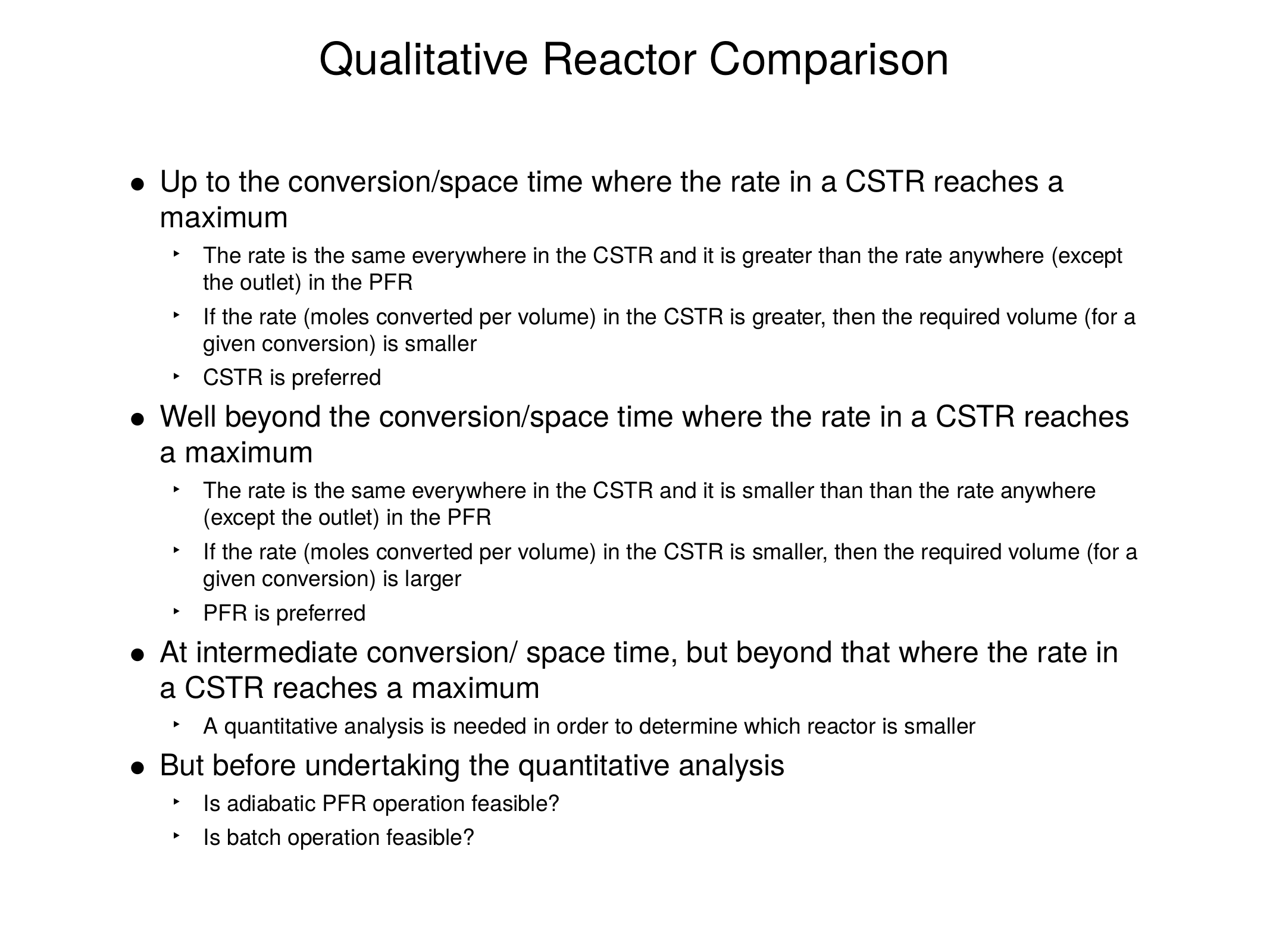

# Qualitative Reactor Comparison
Up to the conversion/space time where the rate in a CSTR reaches a maximum
The rate is the same everywhere in the CSTR and it is greater than the rate anywhere (except the outlet) in the PFR
If the rate (moles converted per volume) in the CSTR is greater, then the required volume (for a given conversion) is smaller
CSTR is preferred
Well beyond the conversion/space time where the rate in a CSTR reaches a maximum
The rate is the same everywhere in the CSTR and it is smaller than than the rate anywhere (except the outlet) in the PFR
If the rate (moles converted per volume) in the CSTR is smaller, then the required volume (for a given conversion) is larger
PFR is preferred
At intermediate conversion/ space time, but beyond that where the rate in a CSTR reaches a maximum
A quantitative analysis is needed in order to determine which reactor is smaller
But before undertaking the quantitative analysis
Is adiabatic PFR operation feasible?
Is batch operation feasible?